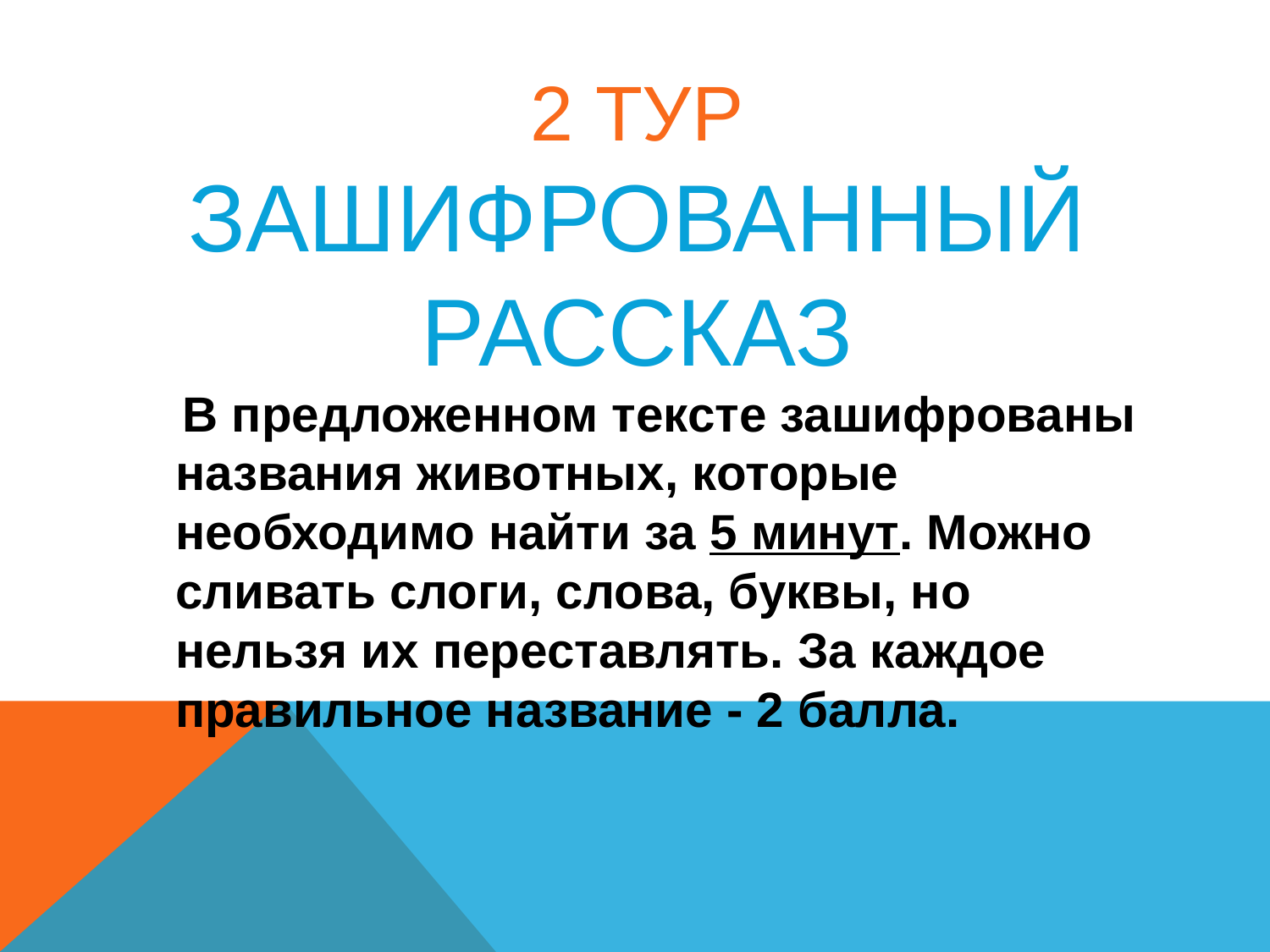

# 2 тур Зашифрованный рассказ
    В предложенном тексте зашифрованы названия животных, которые необходимо найти за 5 минут. Можно сливать слоги, слова, буквы, но нельзя их переставлять. За каждое правильное название - 2 балла.